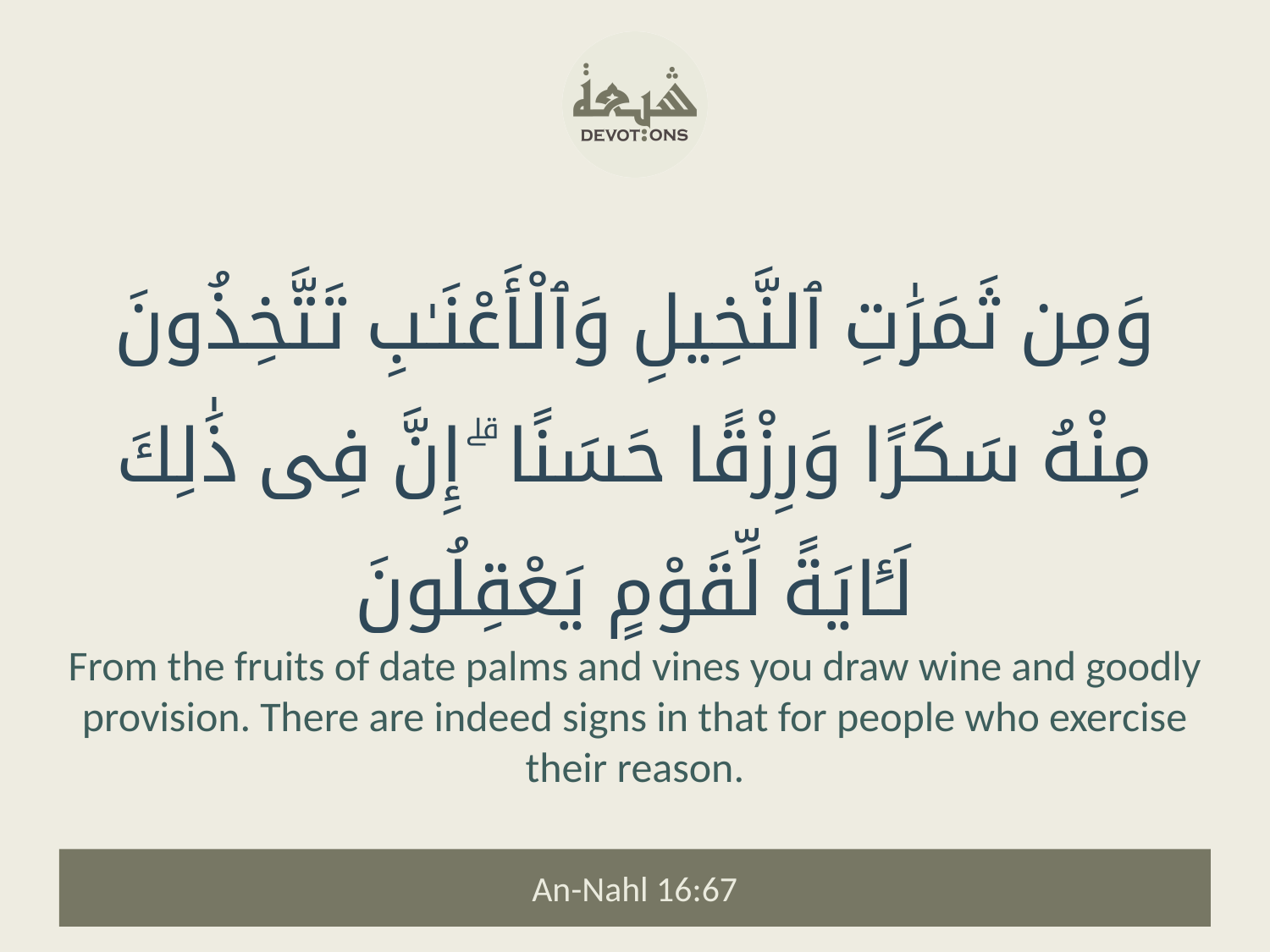

وَمِن ثَمَرَٰتِ ٱلنَّخِيلِ وَٱلْأَعْنَـٰبِ تَتَّخِذُونَ مِنْهُ سَكَرًا وَرِزْقًا حَسَنًا ۗ إِنَّ فِى ذَٰلِكَ لَـَٔايَةً لِّقَوْمٍ يَعْقِلُونَ
From the fruits of date palms and vines you draw wine and goodly provision. There are indeed signs in that for people who exercise their reason.
An-Nahl 16:67